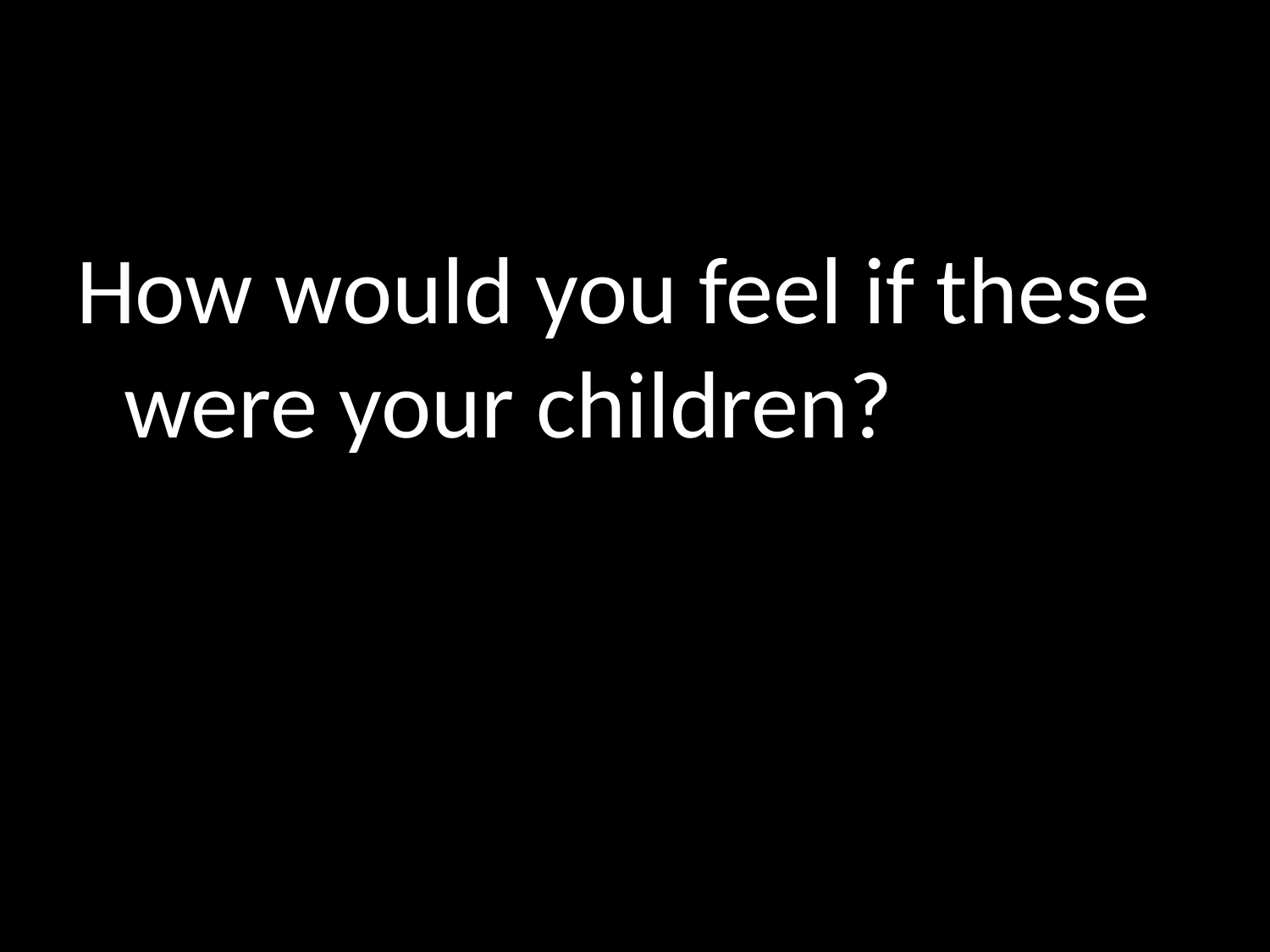

#
How would you feel if these were your children?